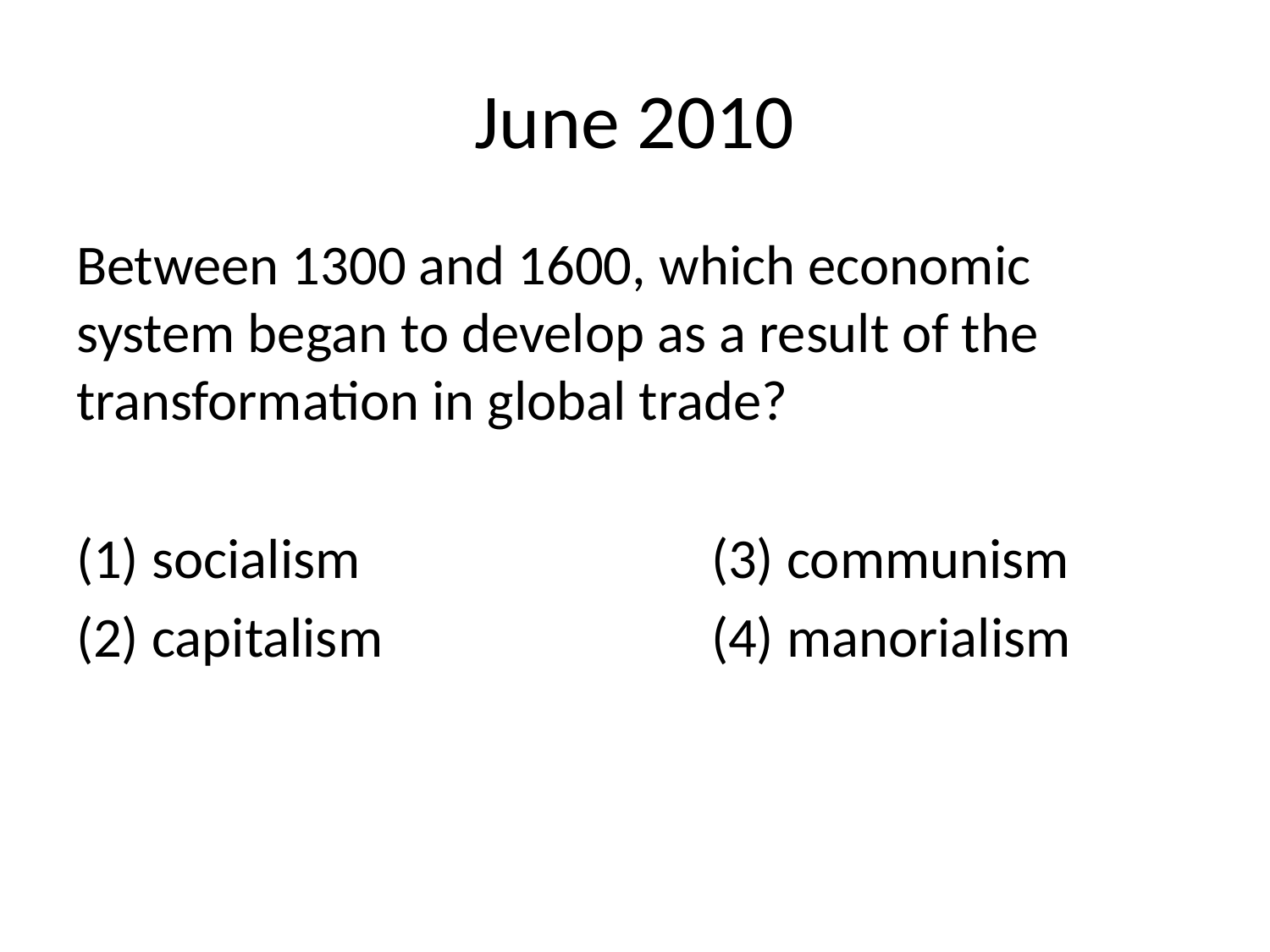

# June 2010
Between 1300 and 1600, which economic system began to develop as a result of the transformation in global trade?

(1) socialism 			(3) communism
(2) capitalism 			(4) manorialism